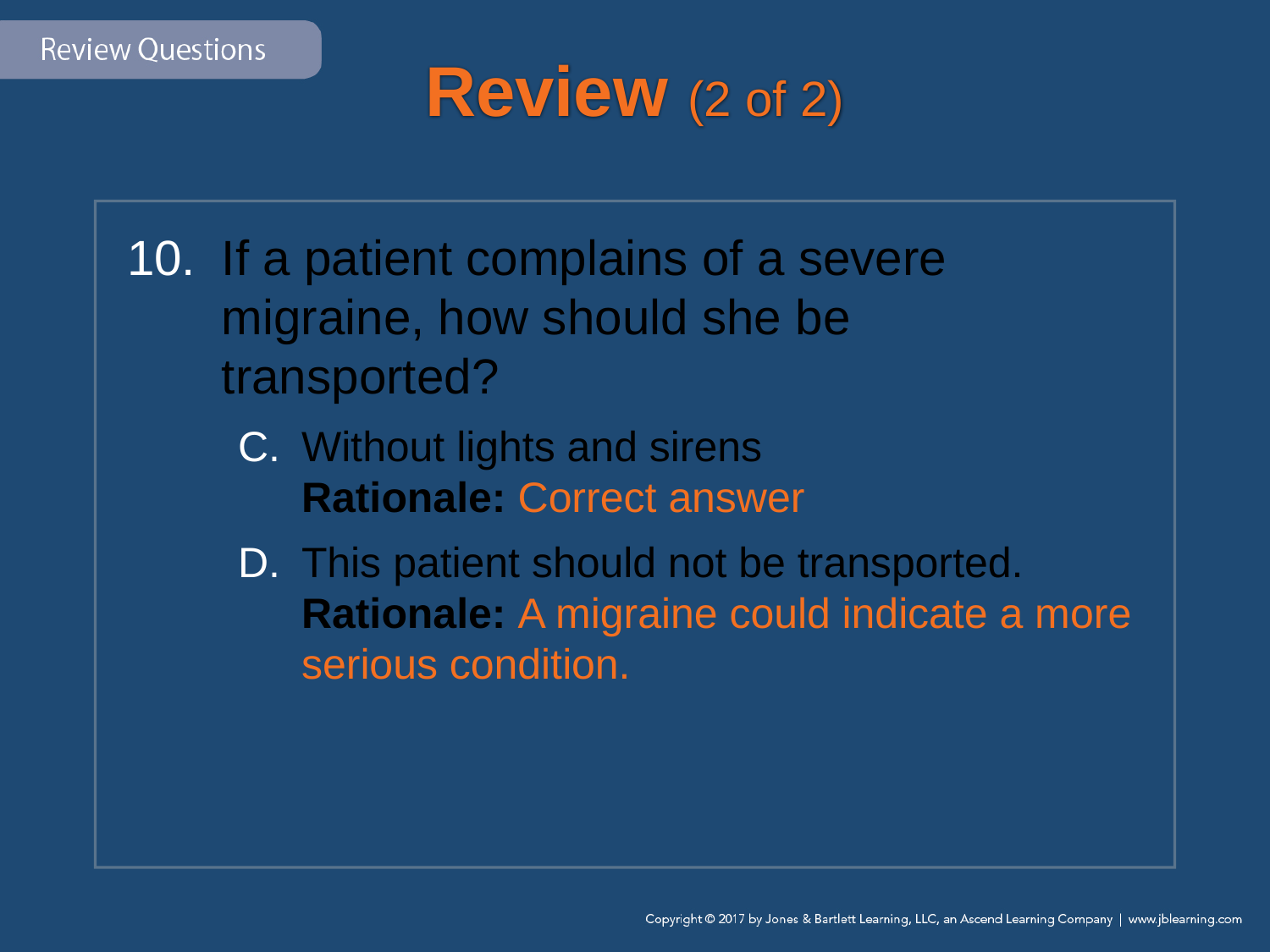

# Review (2 of 2)
If a patient complains of a severe migraine, how should she be transported?
Without lights and sirens
Rationale: Correct answer
This patient should not be transported.
Rationale: A migraine could indicate a more serious condition.